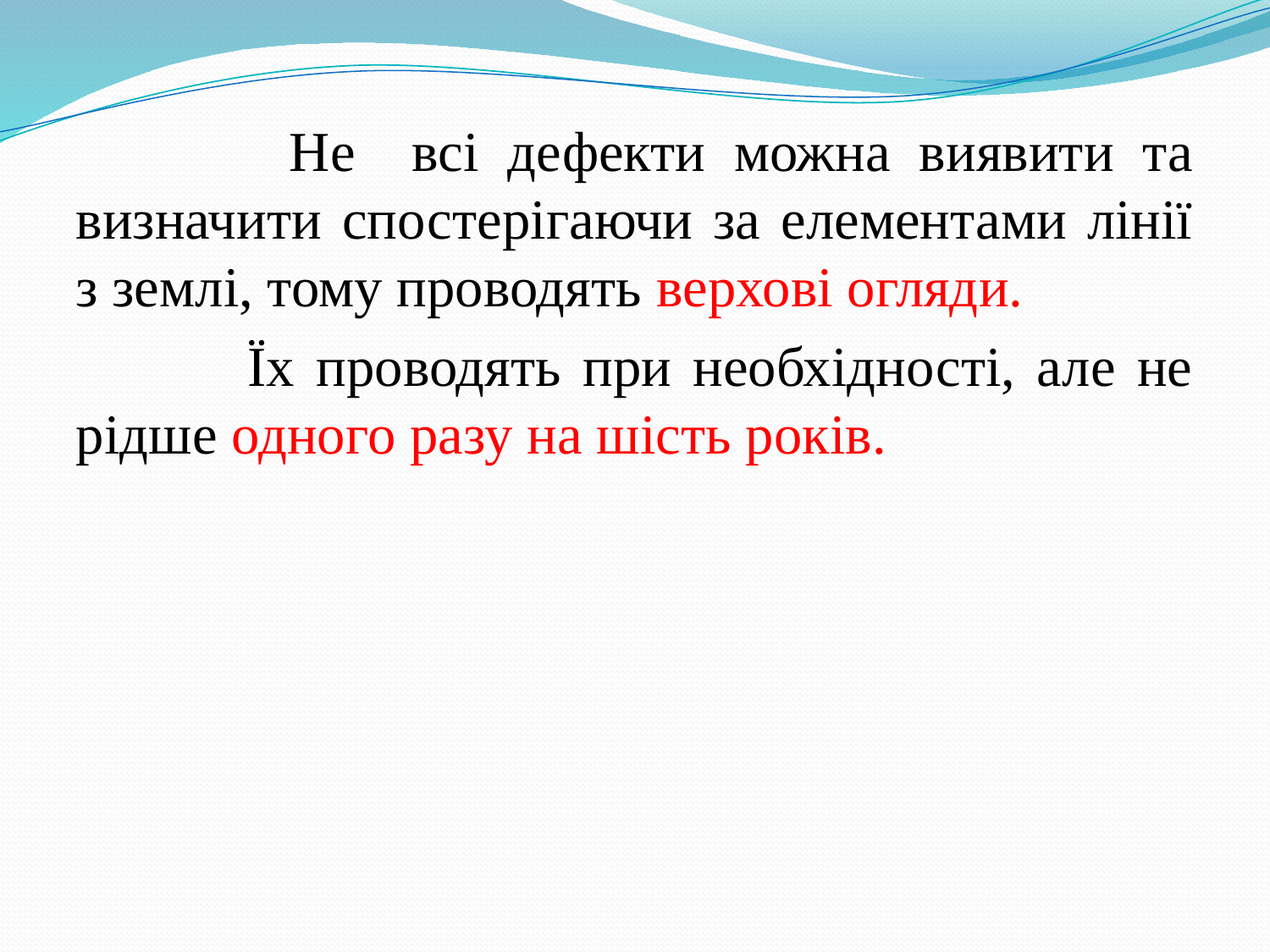

Не  всі дефекти можна виявити та визначити спостерігаючи за елементами лінії з землі, тому проводять верхові огляди.
        Їх проводять при необхідності, але не рідше одного разу на шість років.